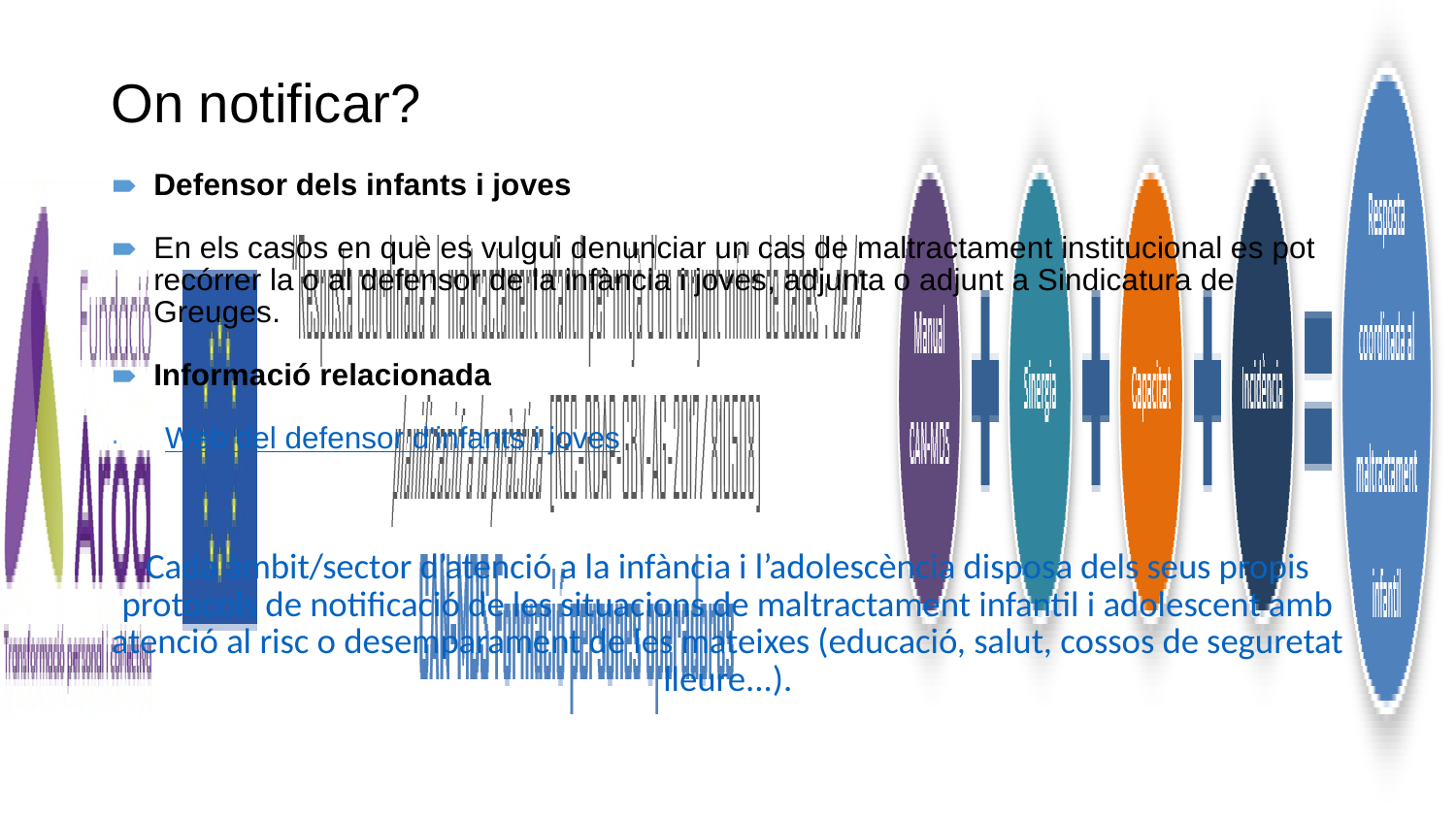

# On notificar?
Defensor dels infants i joves
En els casos en què es vulgui denunciar un cas de maltractament institucional es pot recórrer la o al defensor de la infància i joves, adjunta o adjunt a Sindicatura de Greuges.
Informació relacionada
Web del defensor d'infants i joves

Cada àmbit/sector d’atenció a la infància i l’adolescència disposa dels seus propis protocols de notificació de les situacions de maltractament infantil i adolescent amb atenció al risc o desemparament de les mateixes (educació, salut, cossos de seguretat lleure...).